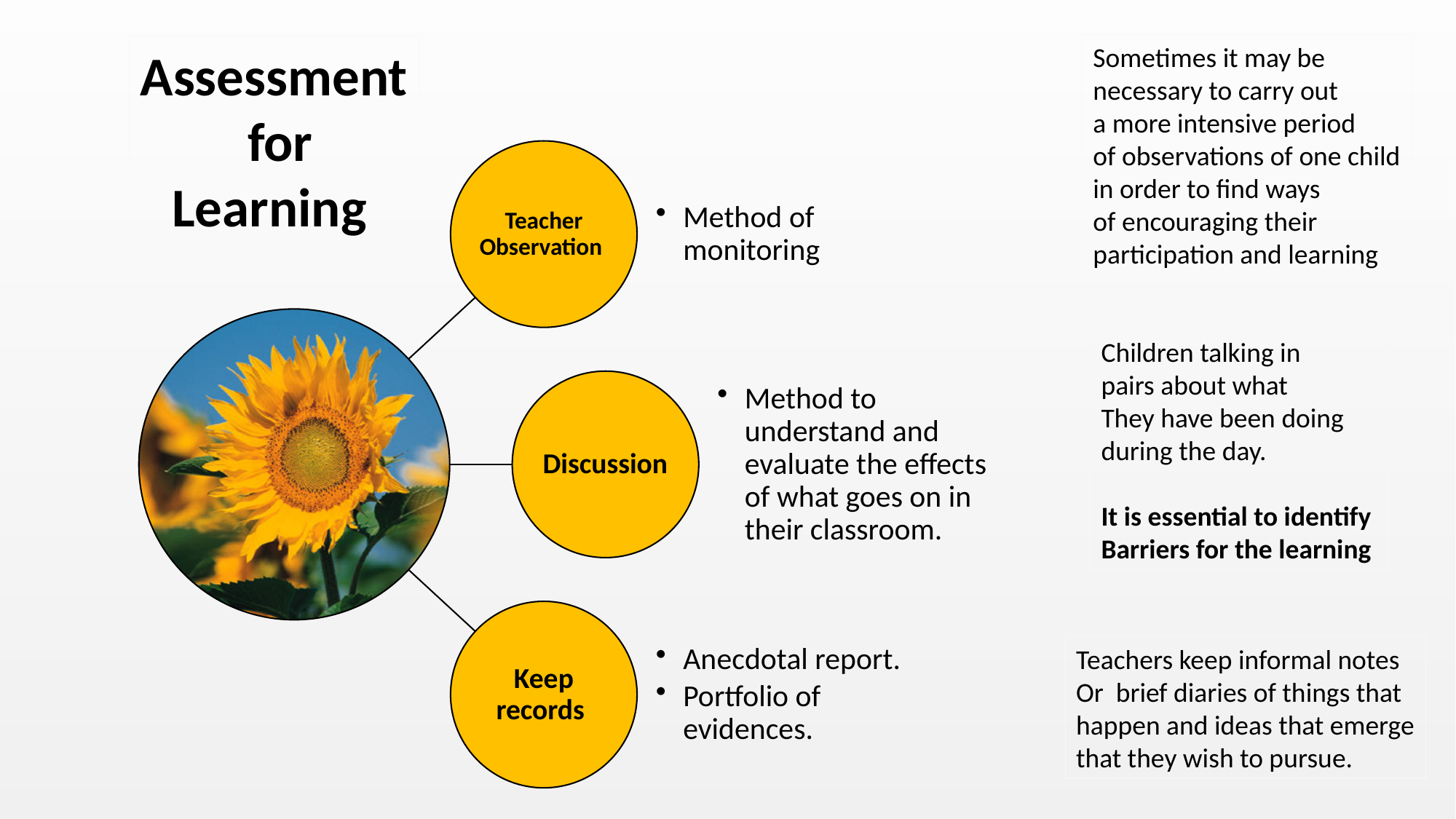

Sometimes it may be
necessary to carry out
a more intensive period
of observations of one child
in order to find ways
of encouraging their
participation and learning
Assessment
 for
Learning
Teacher Observation
Method of monitoring
Discussion
Method to understand and evaluate the effects of what goes on in their classroom.
Keep records
Anecdotal report.
Portfolio of evidences.
Children talking in
pairs about what
They have been doing
during the day.

It is essential to identify
Barriers for the learning
Teachers keep informal notes
Or  brief diaries of things that
happen and ideas that emerge
that they wish to pursue.